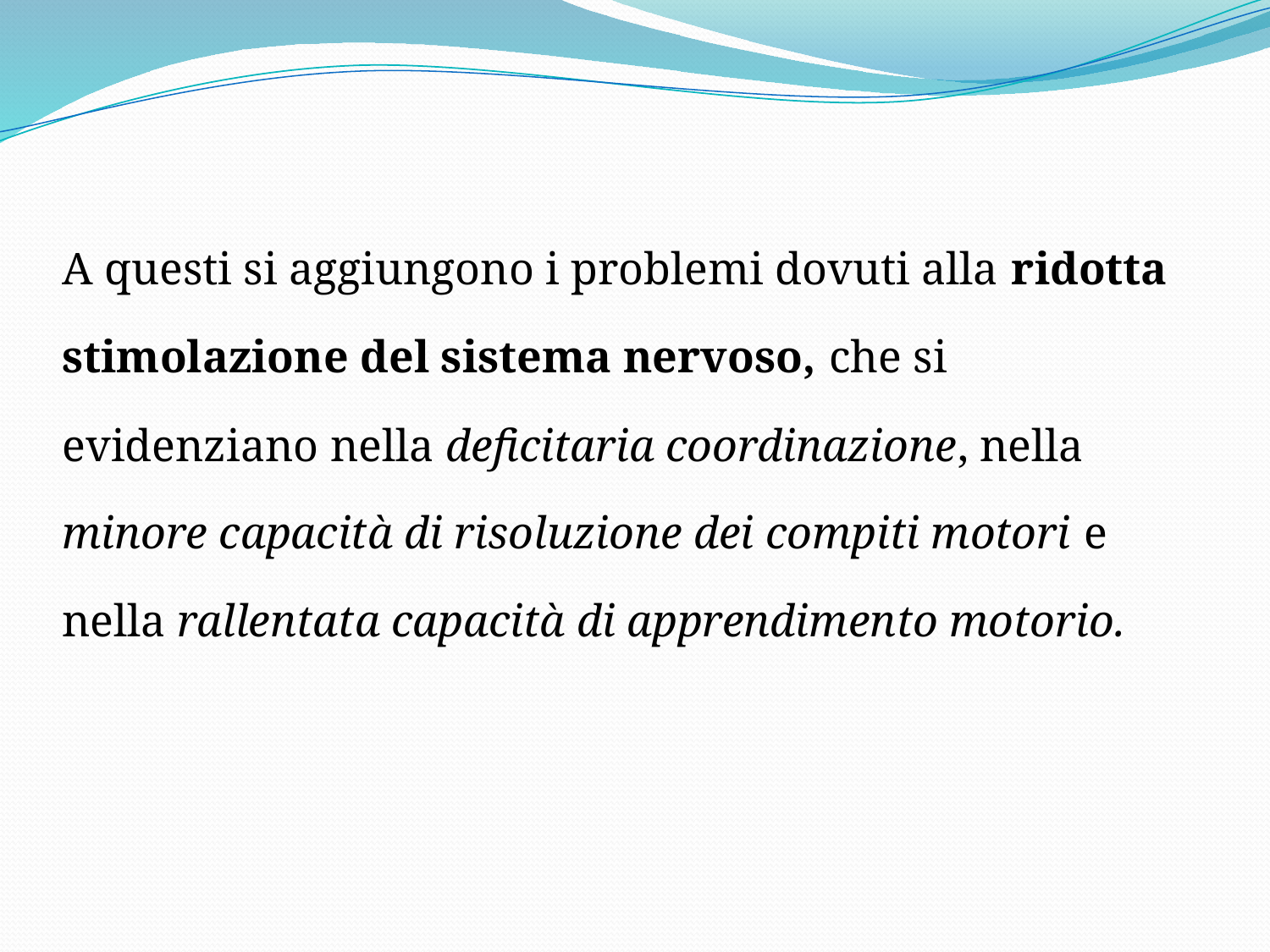

A questi si aggiungono i problemi dovuti alla ridotta
stimolazione del sistema nervoso, che si
evidenziano nella deficitaria coordinazione, nella
minore capacità di risoluzione dei compiti motori e
nella rallentata capacità di apprendimento motorio.